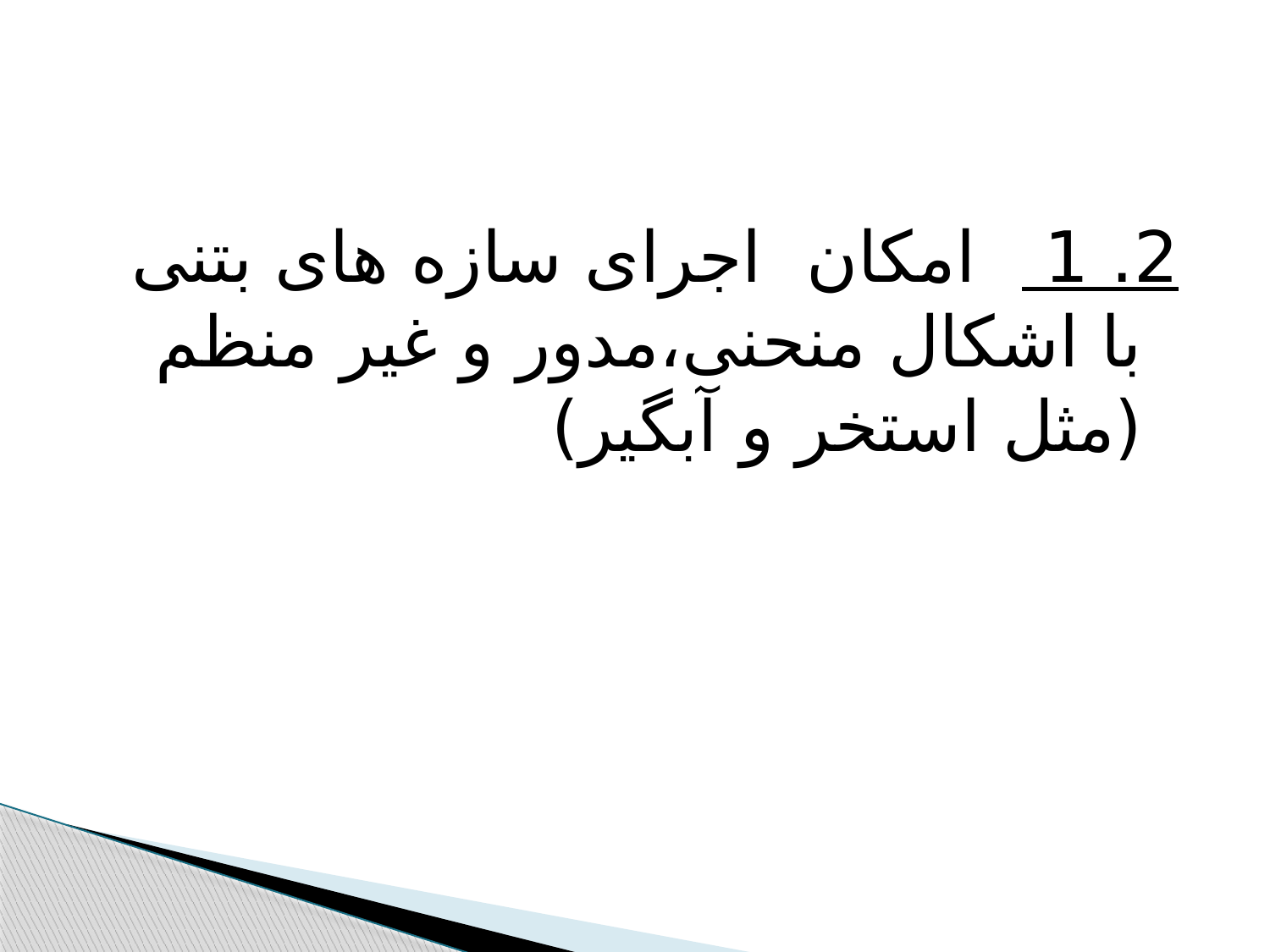

2. 1   امکان  اجرای سازه های بتنی با اشکال منحنی،مدور و غیر منظم (مثل استخر و آبگیر)